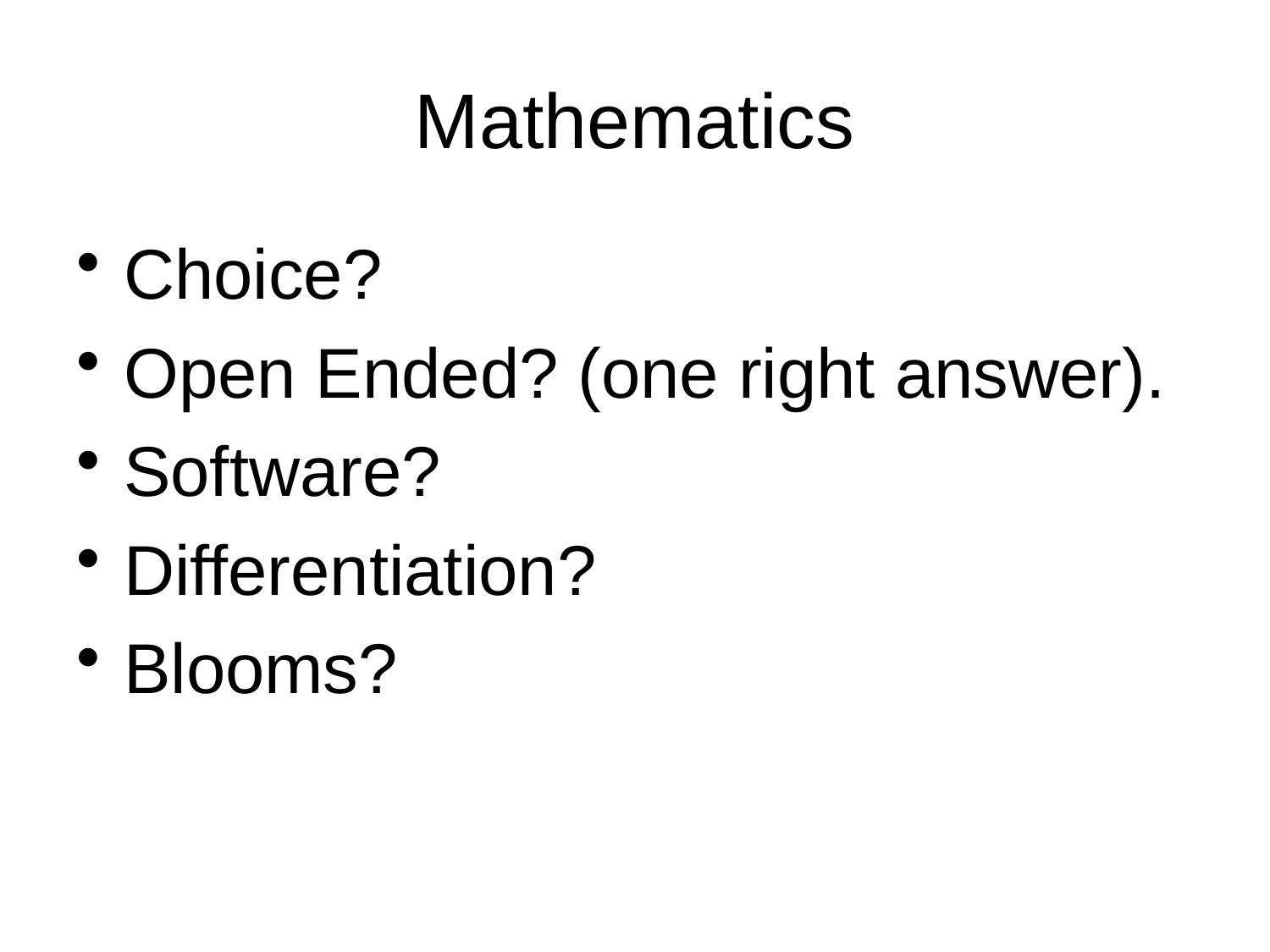

# Mathematics
Choice?
Open Ended? (one right answer).
Software?
Differentiation?
Blooms?